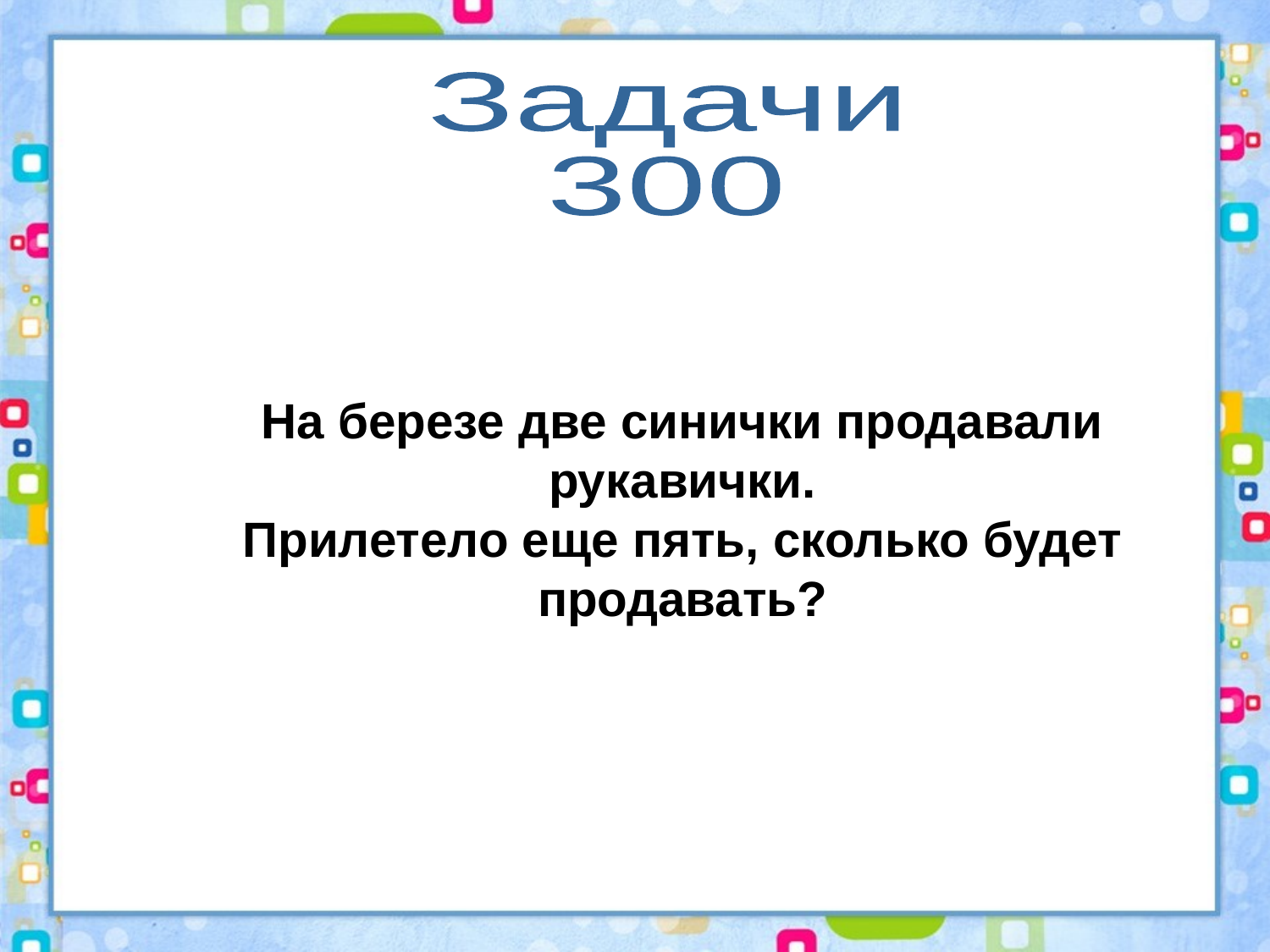

Задачи
300
На березе две синички продавали рукавички.
Прилетело еще пять, сколько будет продавать?